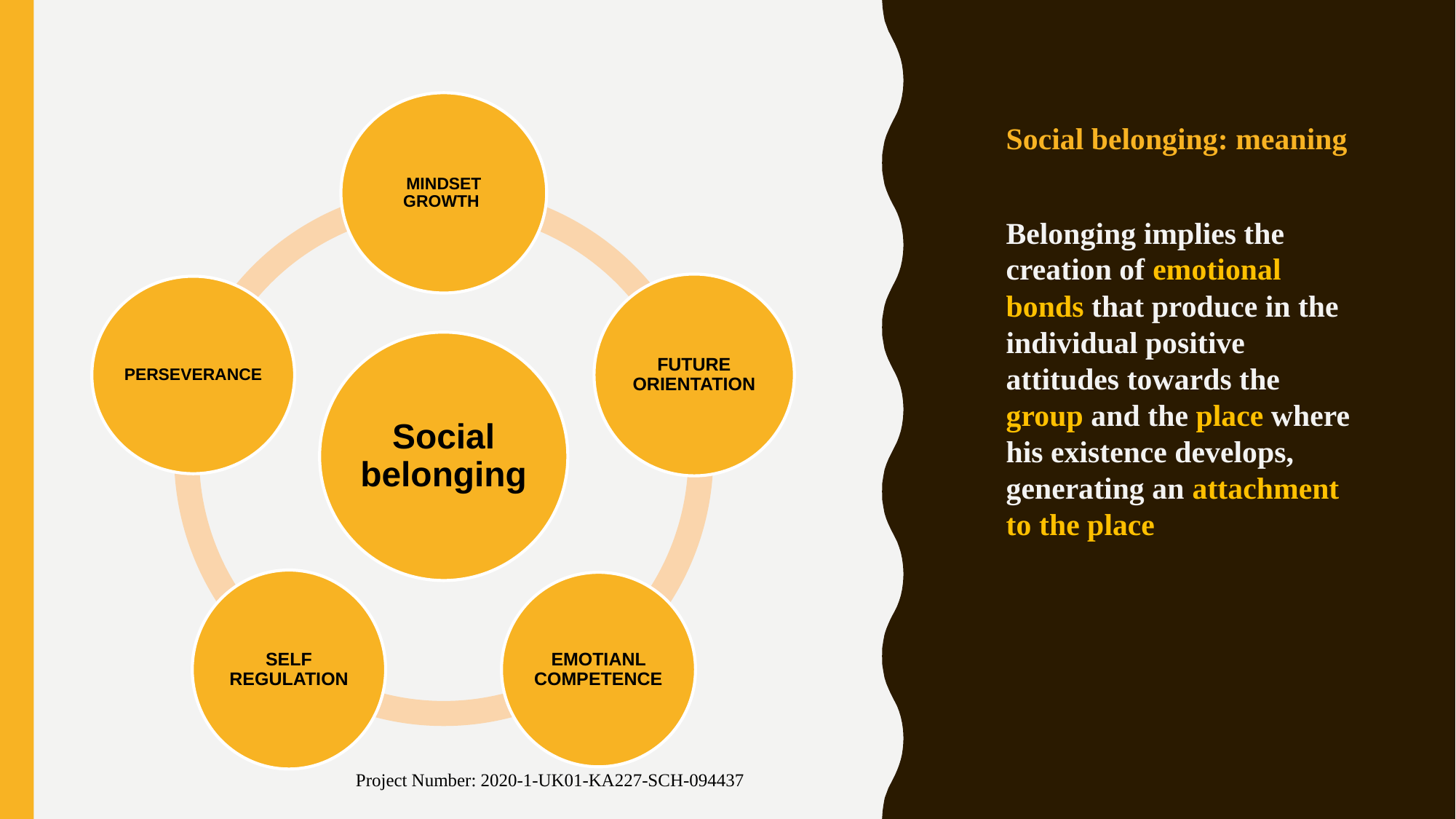

# Social belonging: meaning

Social belonging
MINDSET GROWTH
FUTURE ORIENTATION
EMOTIANL COMPETENCE
SELF REGULATION
PERSEVERANCE
Belonging implies the creation of emotional bonds that produce in the individual positive attitudes towards the group and the place where his existence develops, generating an attachment to the place

Project Number: 2020-1-UK01-KA227-SCH-094437